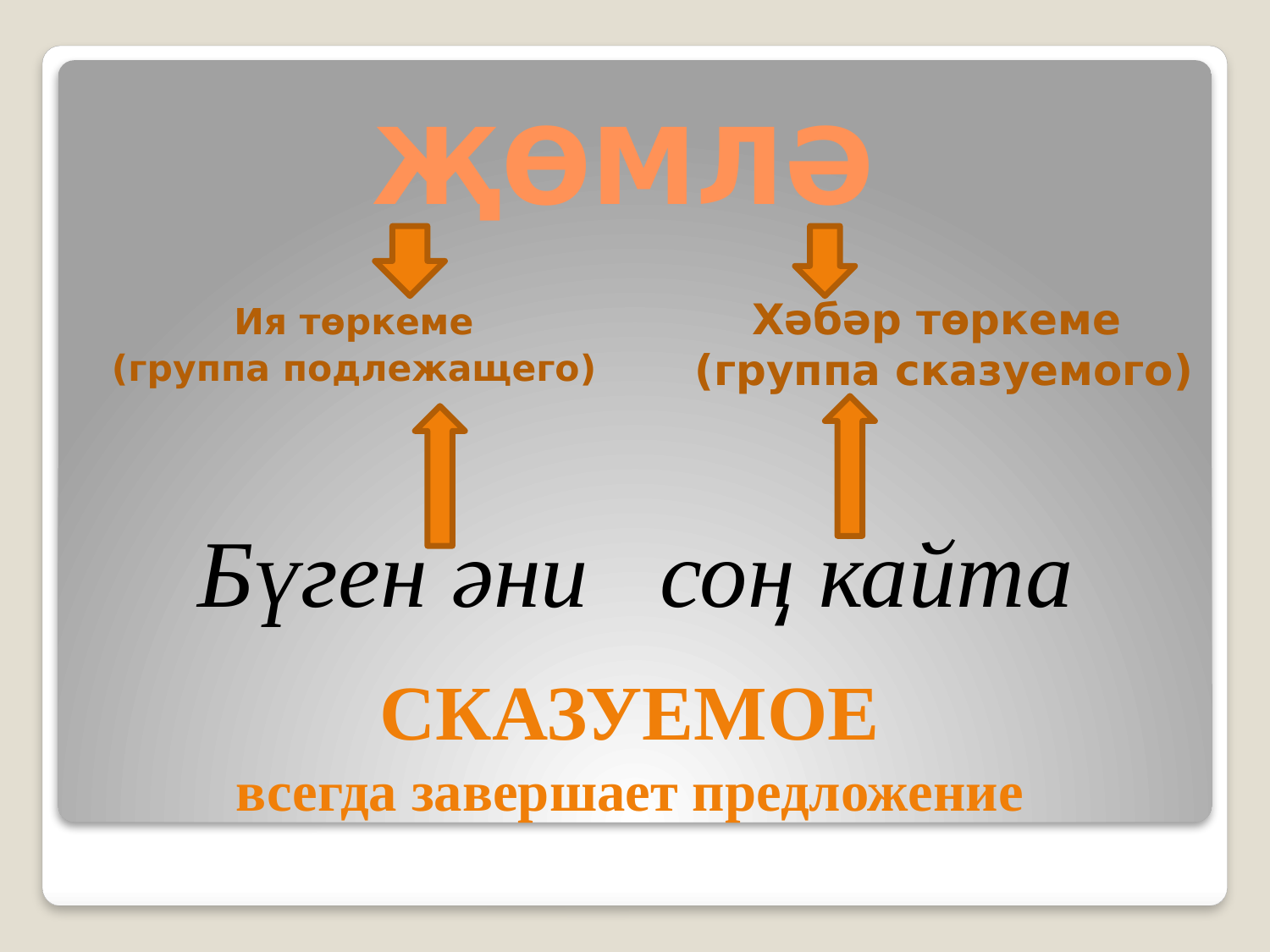

# ҖӨМЛӘ

Ия төркеме
(группа подлежащего)
Хәбәр төркеме
(группа сказуемого)

Бүген әни   соң кайта
СКАЗУЕМОЕ
всегда завершает предложение